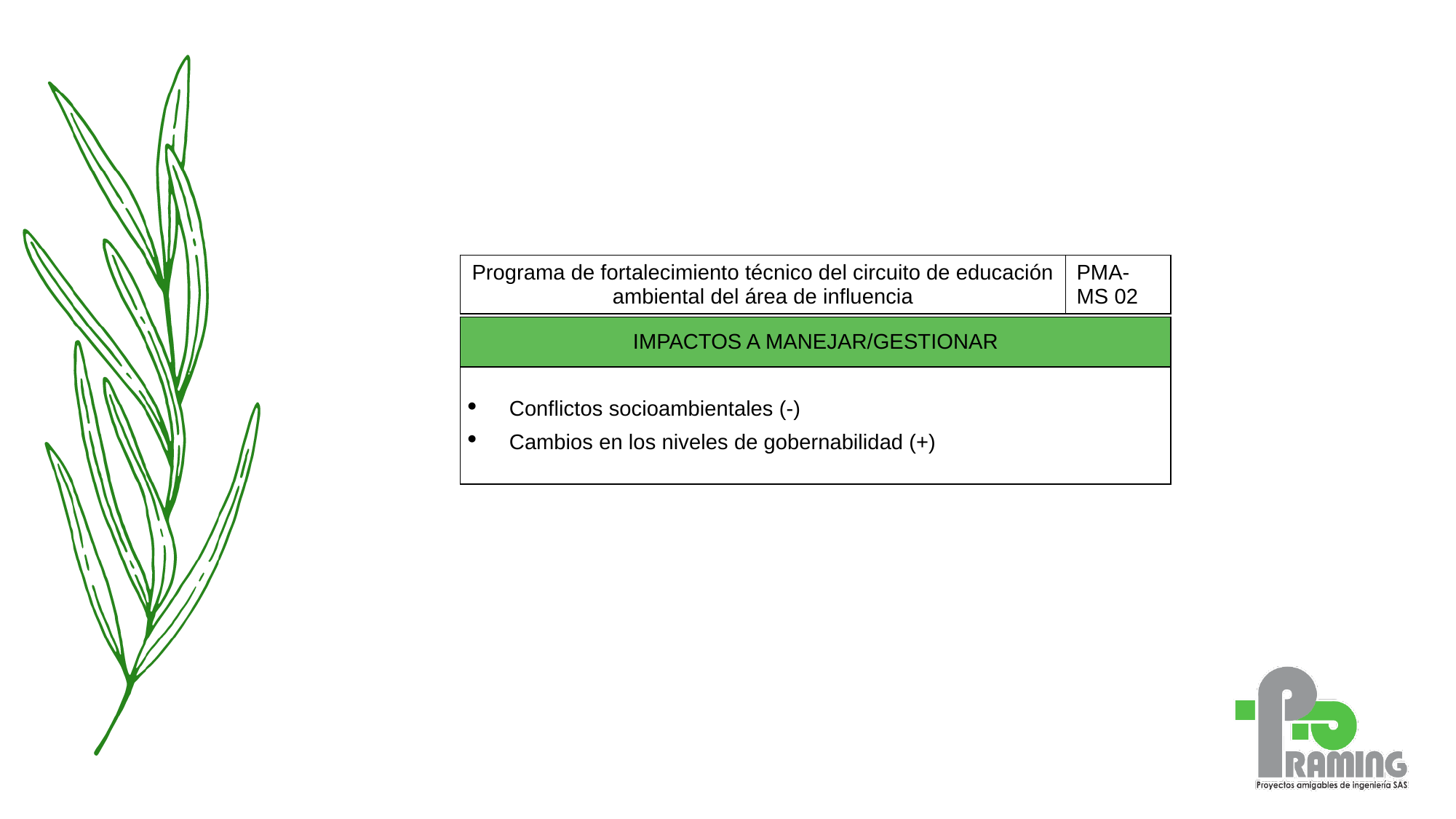

| Programa de fortalecimiento técnico del circuito de educación ambiental del área de influencia | PMA-MS 02 |
| --- | --- |
| IMPACTOS A MANEJAR/GESTIONAR |
| --- |
| Conflictos socioambientales (-) Cambios en los niveles de gobernabilidad (+) |